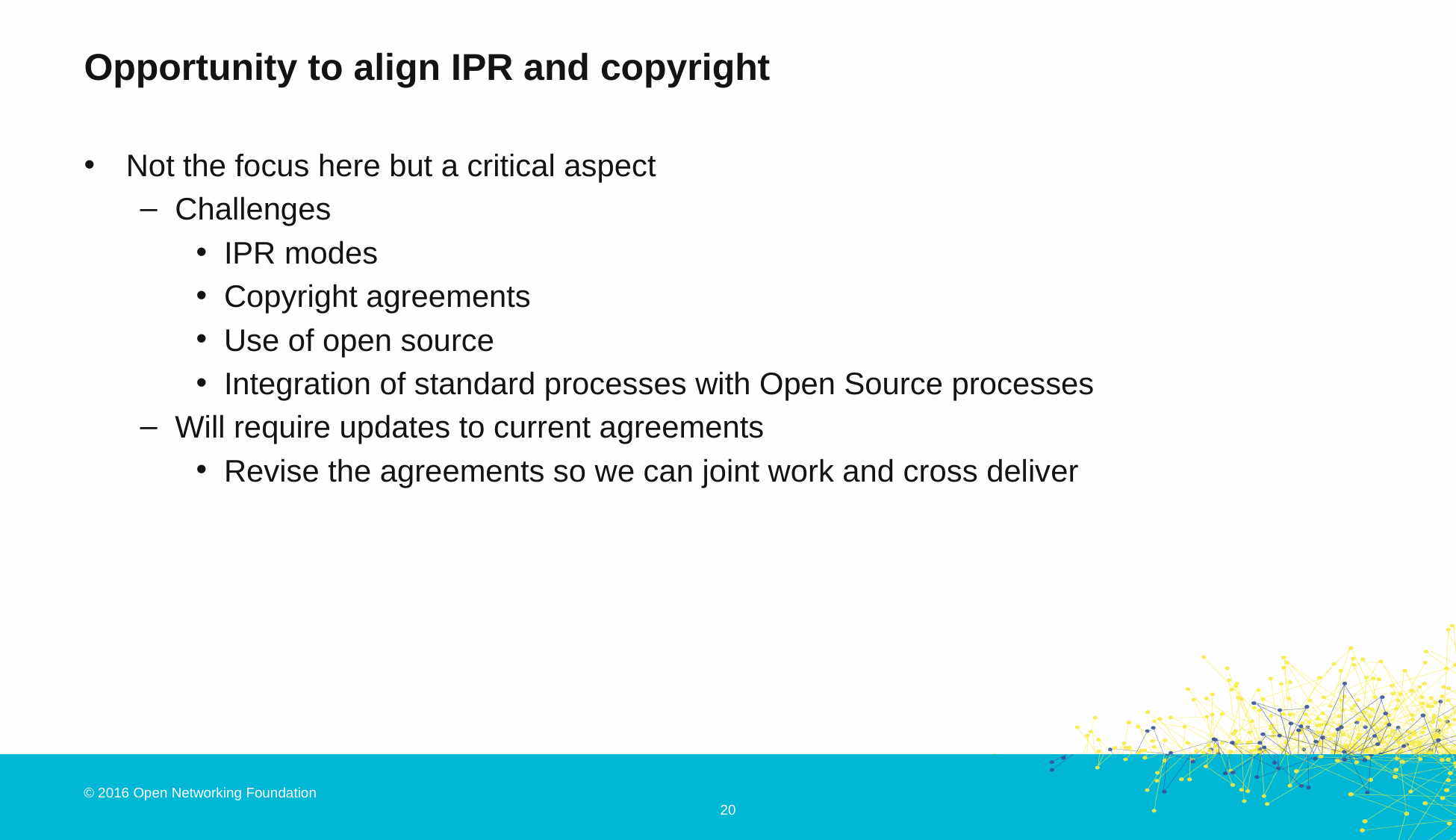

# Opportunity to align IPR and copyright
Not the focus here but a critical aspect
Challenges
IPR modes
Copyright agreements
Use of open source
Integration of standard processes with Open Source processes
Will require updates to current agreements
Revise the agreements so we can joint work and cross deliver
20